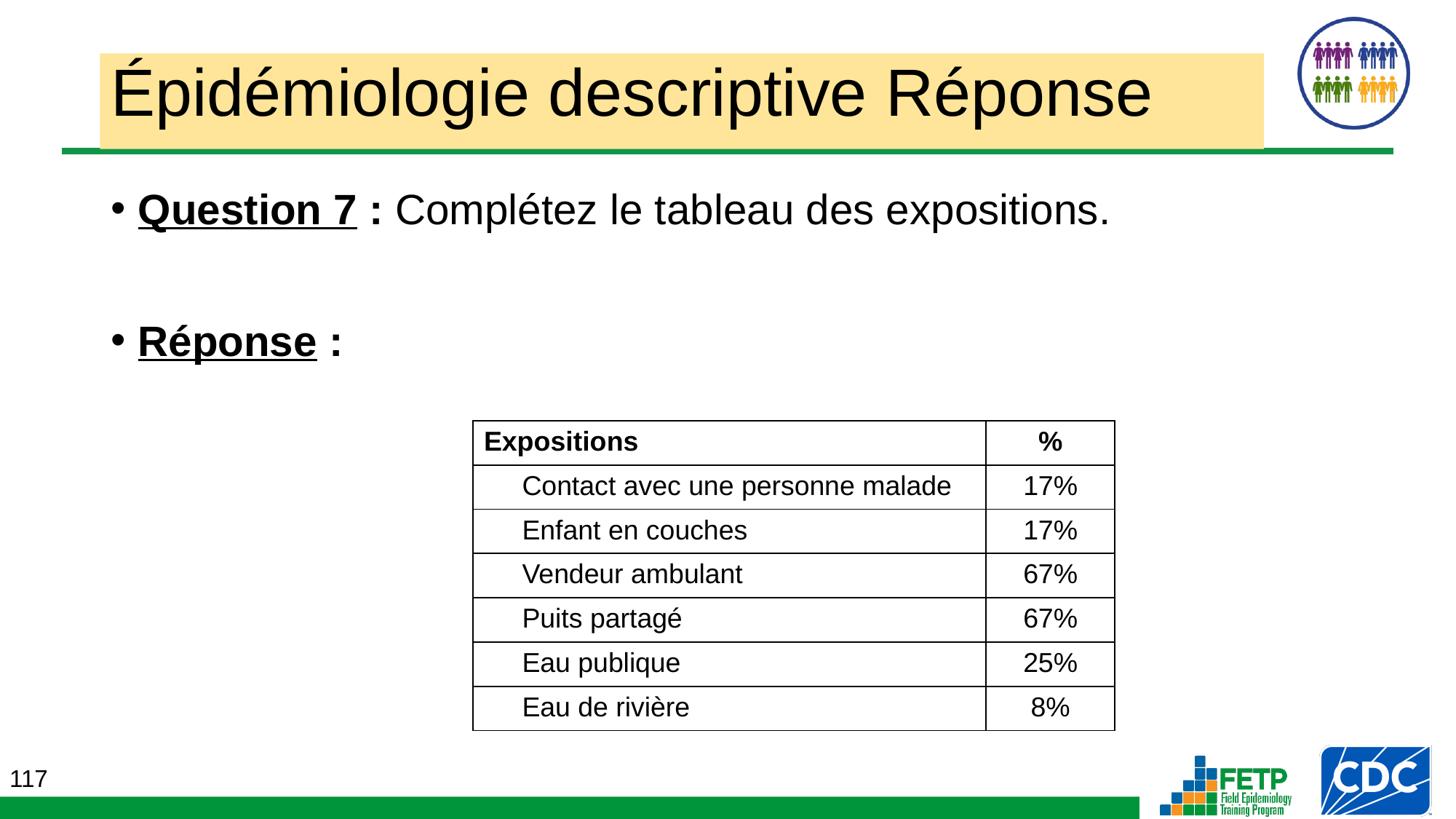

#
Épidémiologie descriptive Réponse
Question 7 : Complétez le tableau des expositions.

Réponse :
| Expositions | % |
| --- | --- |
| Contact avec une personne malade | 17% |
| Enfant en couches | 17% |
| Vendeur ambulant | 67% |
| Puits partagé | 67% |
| Eau publique | 25% |
| Eau de rivière | 8% |